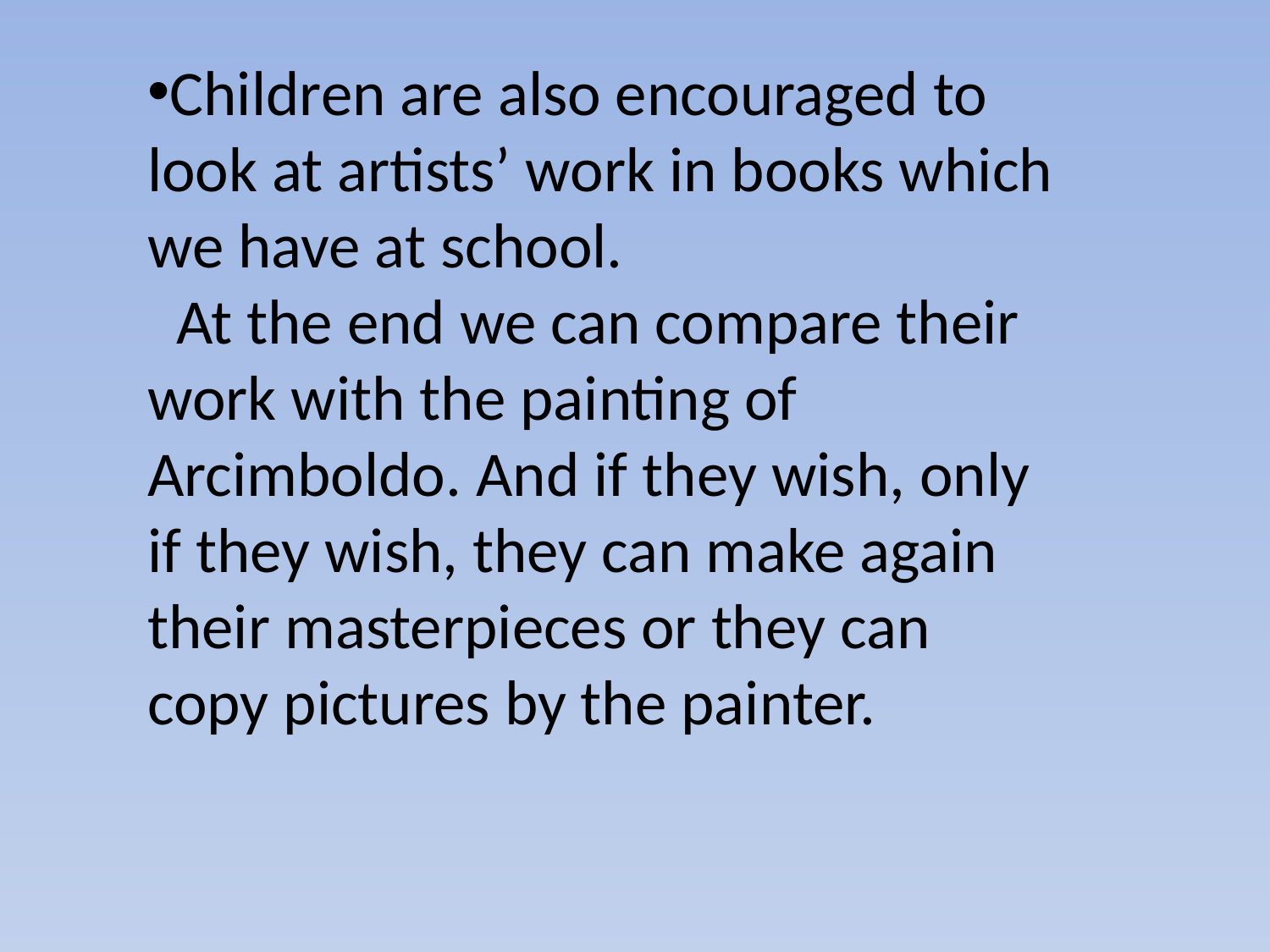

Children are also encouraged to look at artists’ work in books which we have at school.
  At the end we can compare their work with the painting of Arcimboldo. And if they wish, only if they wish, they can make again  their masterpieces or they can copy pictures by the painter.